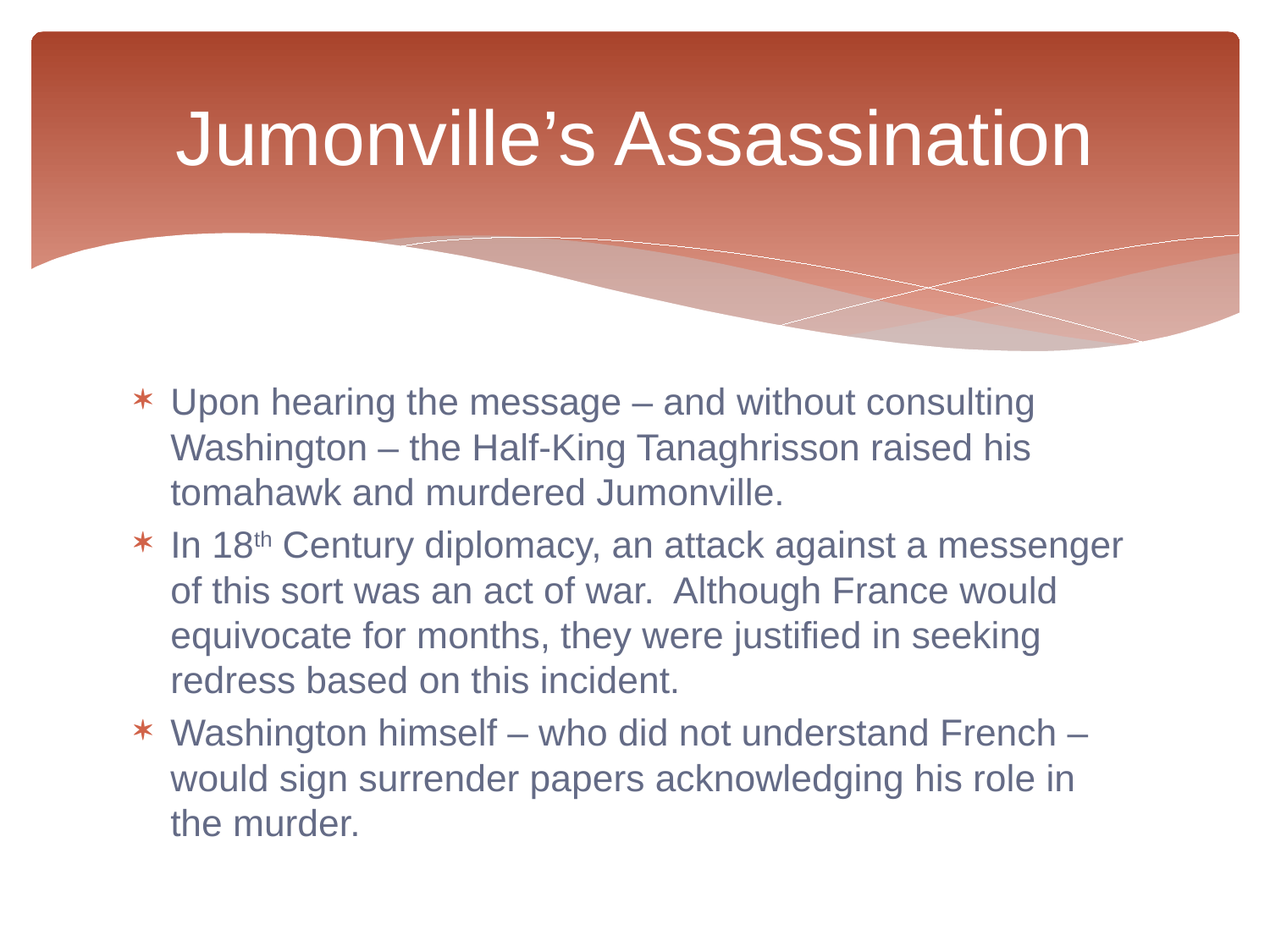

# Jumonville’s Assassination
Upon hearing the message – and without consulting Washington – the Half-King Tanaghrisson raised his tomahawk and murdered Jumonville.
In 18th Century diplomacy, an attack against a messenger of this sort was an act of war.  Although France would equivocate for months, they were justified in seeking redress based on this incident.
Washington himself – who did not understand French – would sign surrender papers acknowledging his role in the murder.